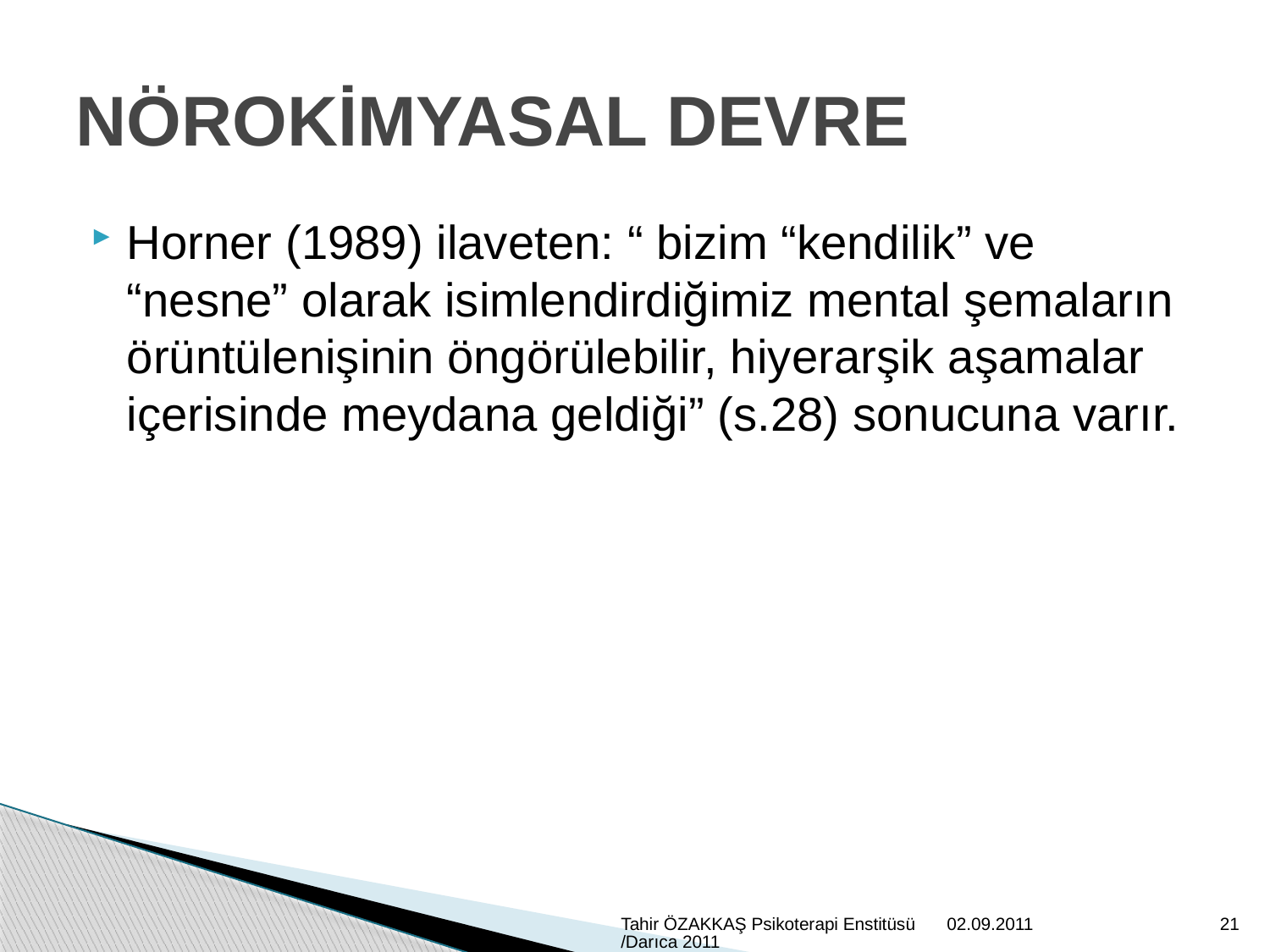

# NÖROKİMYASAL DEVRE
Horner (1989) ilaveten: “ bizim “kendilik” ve “nesne” olarak isimlendirdiğimiz mental şemaların örüntülenişinin öngörülebilir, hiyerarşik aşamalar içerisinde meydana geldiği” (s.28) sonucuna varır.
Tahir ÖZAKKAŞ Psikoterapi Enstitüsü /Darıca 2011
02.09.2011
21